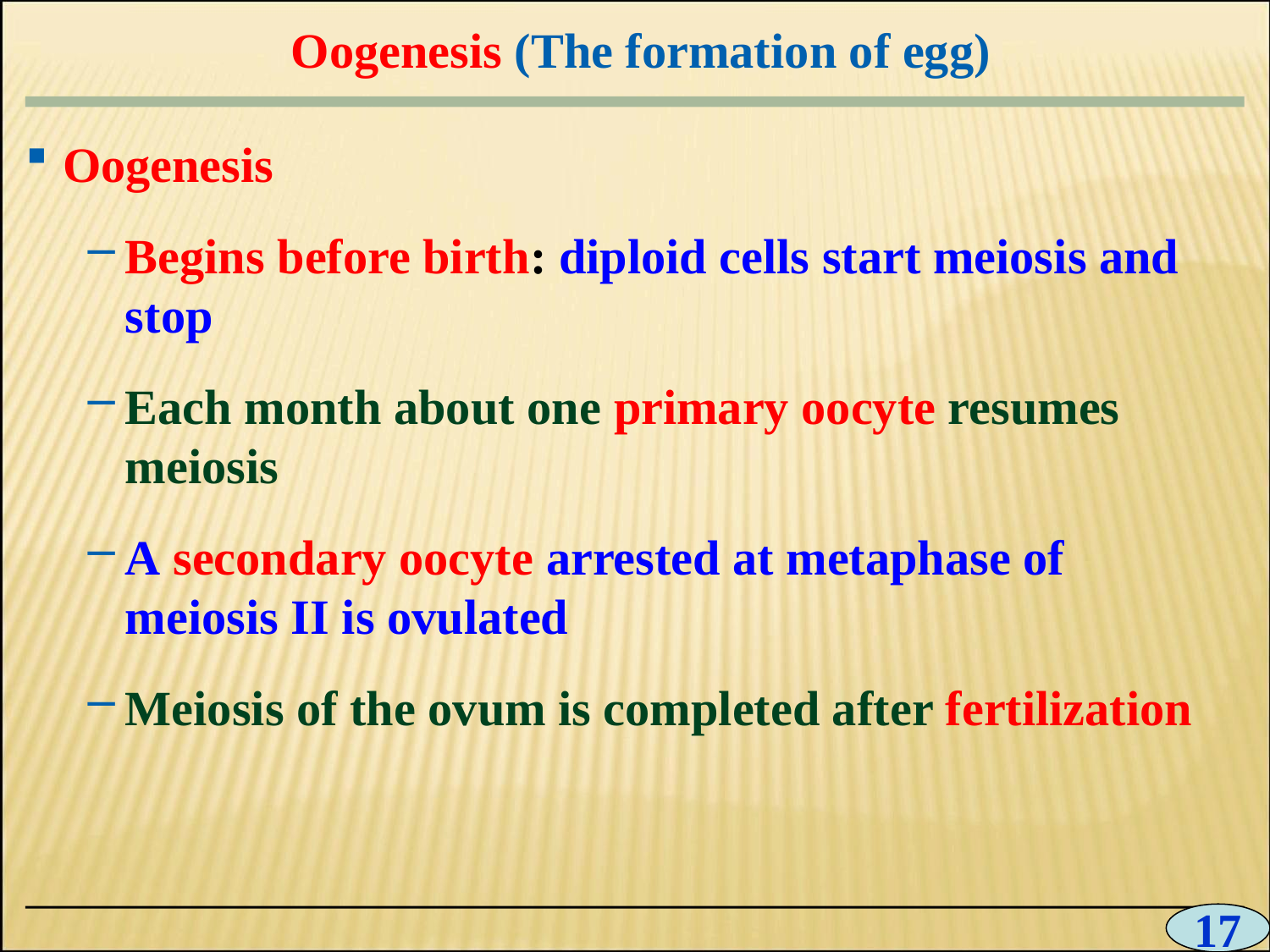

# Oogenesis (The formation of egg)
0

Oogenesis
Begins before birth: diploid cells start meiosis and stop
Each month about one primary oocyte resumes meiosis
A secondary oocyte arrested at metaphase of meiosis II is ovulated
Meiosis of the ovum is completed after fertilization
17